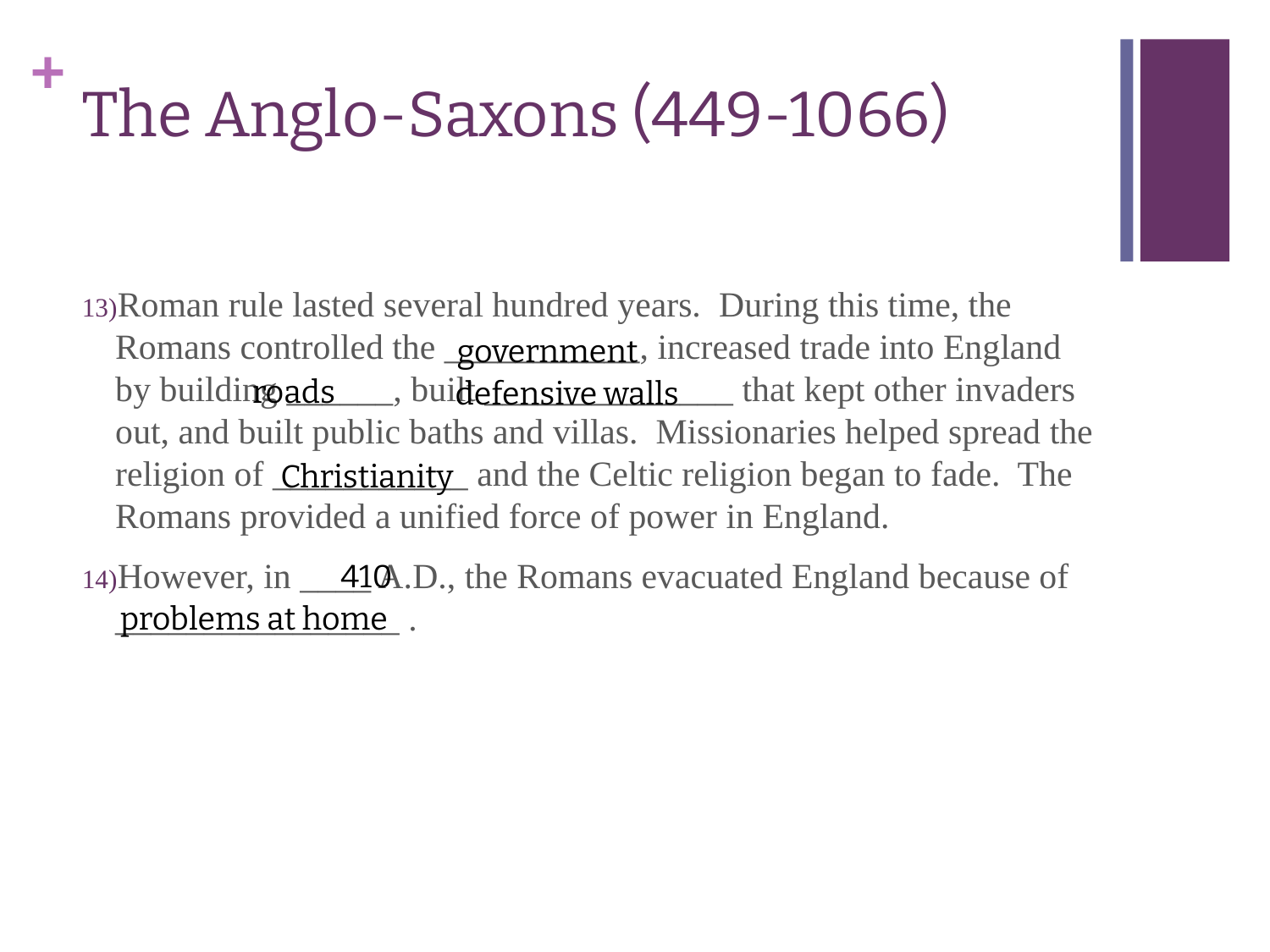

# The Anglo-Saxons (449-1066)
Roman rule lasted several hundred years.  During this time, the Romans controlled the ___________, increased trade into England by building ______, built ______________ that kept other invaders out, and built public baths and villas.  Missionaries helped spread the religion of ___________ and the Celtic religion began to fade.  The Romans provided a unified force of power in England.
However, in ____ A.D., the Romans evacuated England because of ________________ .
government
roads
defensive walls
Christianity
410
problems at home